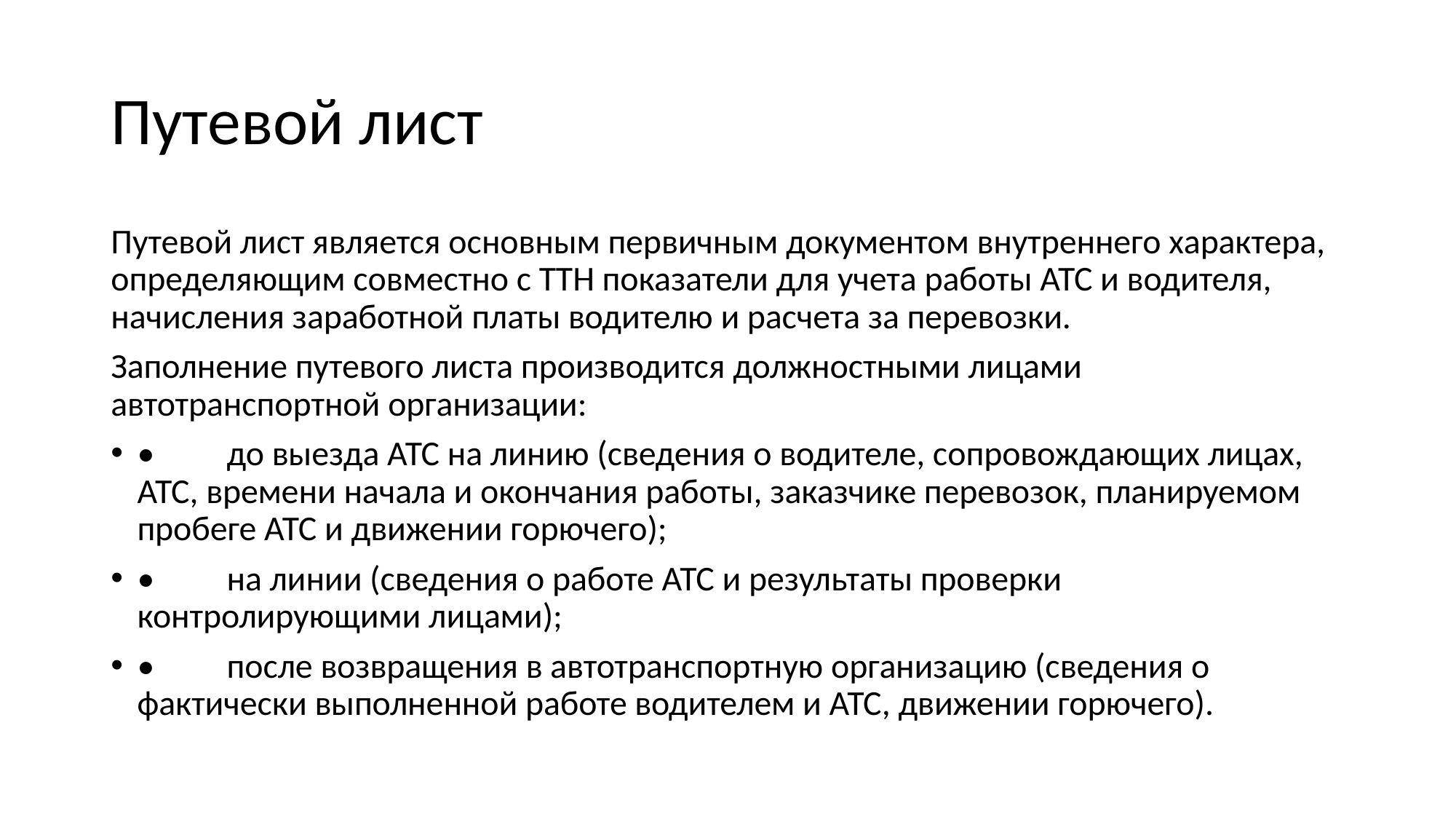

# Путевой лист
Путевой лист является основным первичным документом внутреннего характера, определяющим совместно с ТТН показатели для учета работы АТС и водителя, начисления заработной платы водителю и расчета за перевозки.
Заполнение путевого листа производится должностными лицами автотранспортной организации:
•	до выезда АТС на линию (сведения о водителе, сопровождающих лицах, АТС, времени начала и окончания работы, заказчике перевозок, планируемом пробеге АТС и движении горючего);
•	на линии (сведения о работе АТС и результаты проверки контролирующими лицами);
•	после возвращения в автотранспортную организацию (сведения о фактически выполненной работе водителем и АТС, движении горючего).